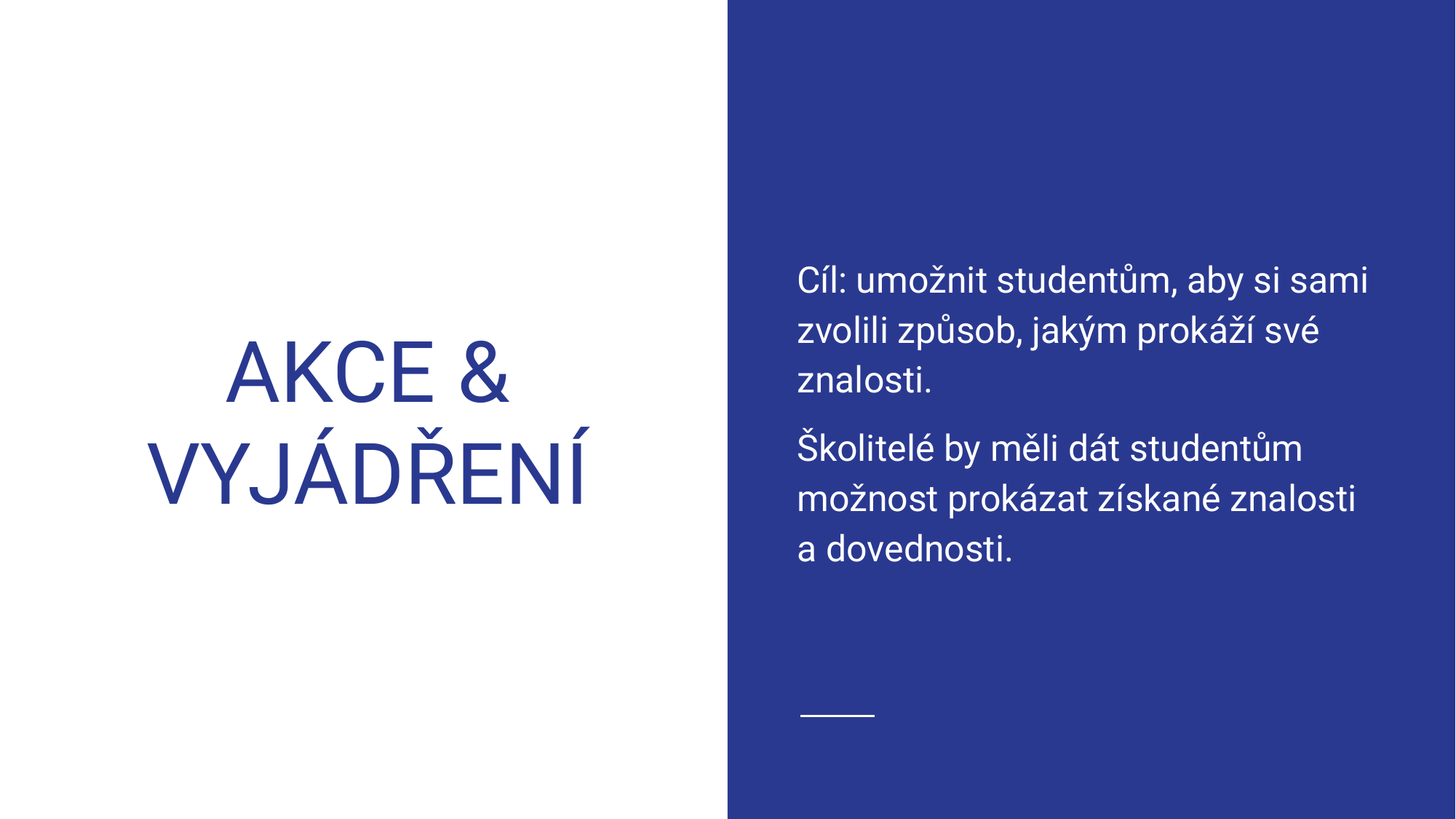

Cíl: umožnit studentům, aby si sami zvolili způsob, jakým prokáží své znalosti.
Školitelé by měli dát studentům možnost prokázat získané znalosti a dovednosti.
# AKCE & VYJÁDŘENÍ